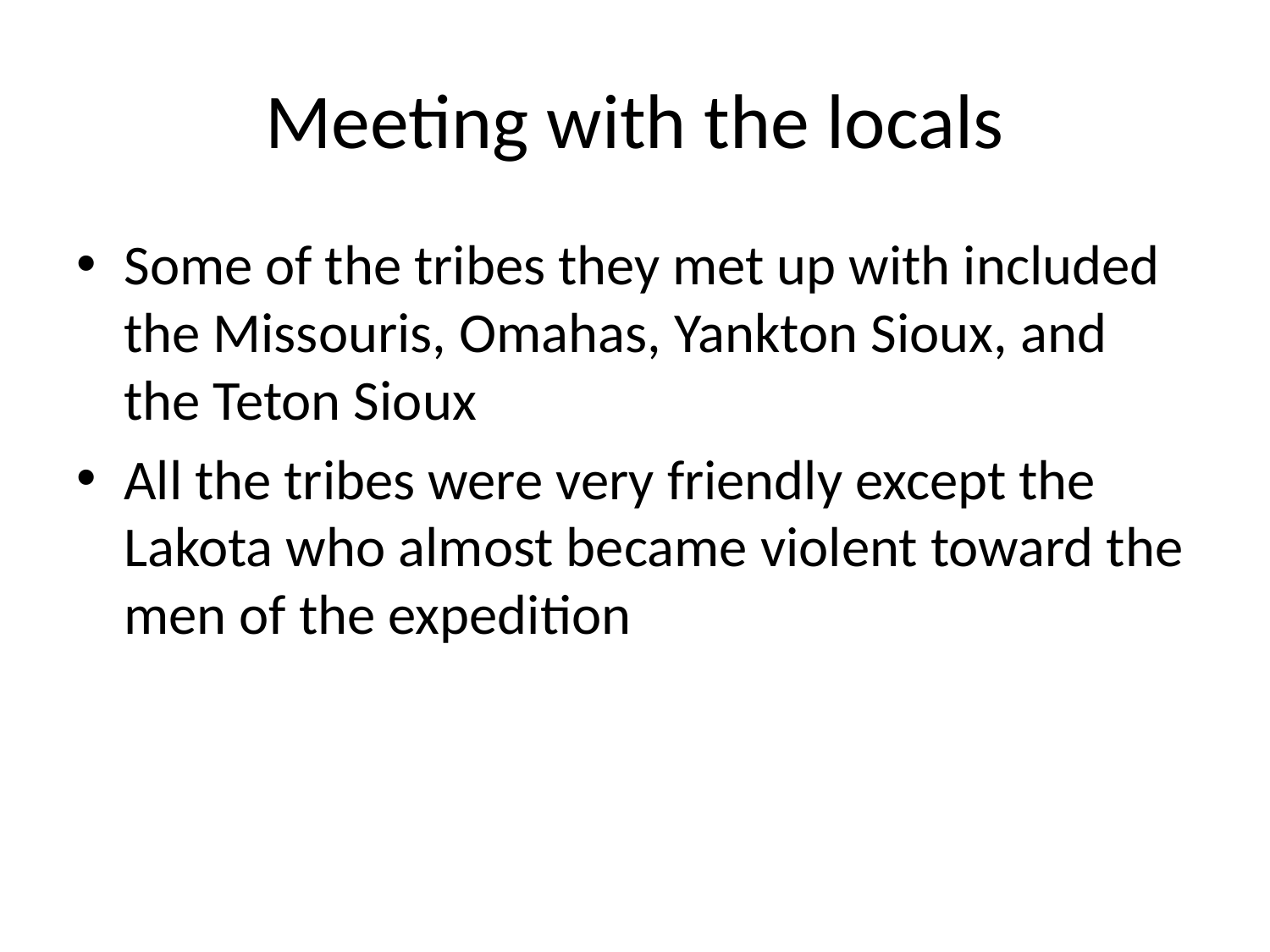

# Meeting with the locals
Some of the tribes they met up with included the Missouris, Omahas, Yankton Sioux, and the Teton Sioux
All the tribes were very friendly except the Lakota who almost became violent toward the men of the expedition